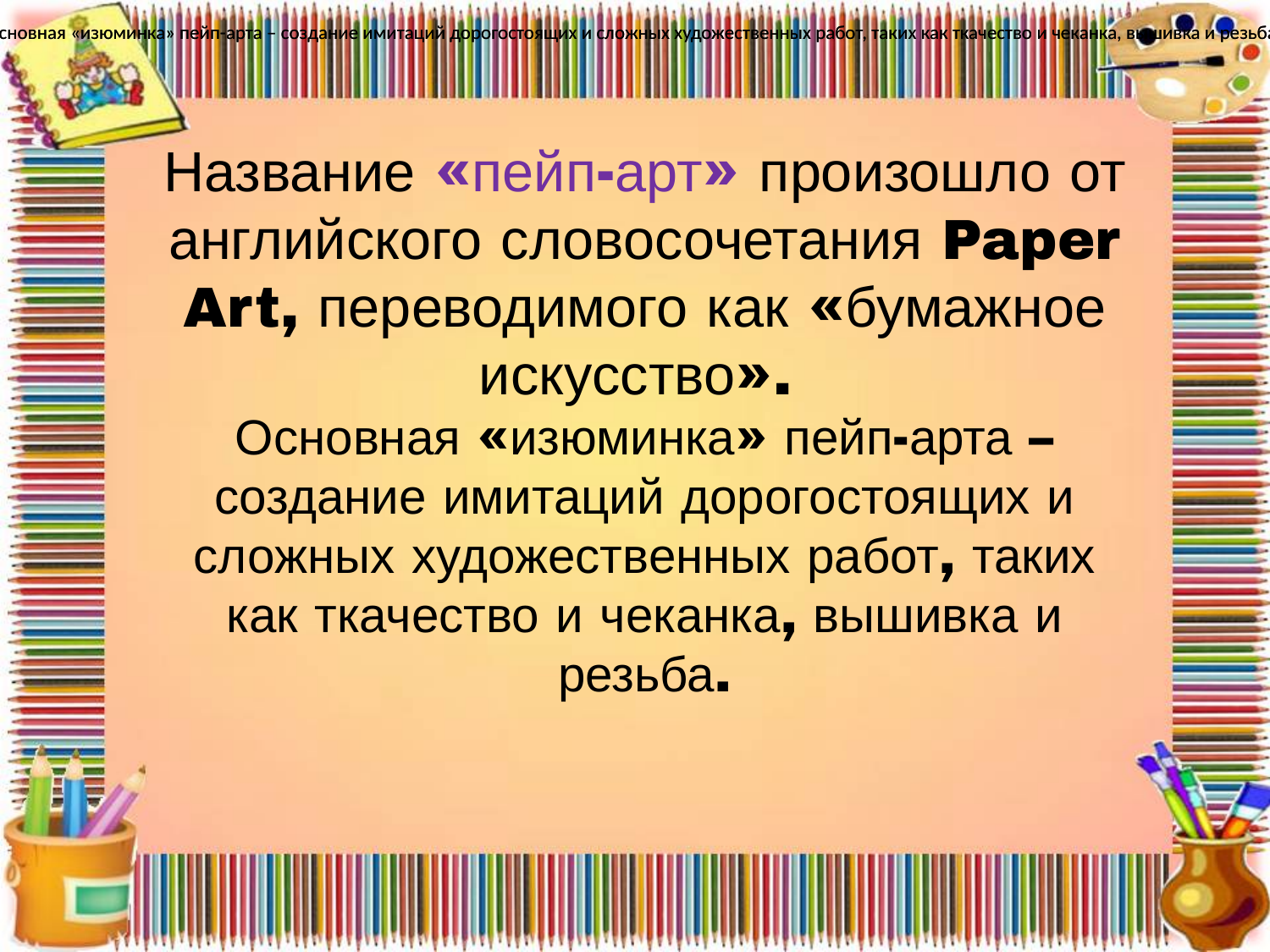

Основная «изюминка» пейп-арта – создание имитаций дорогостоящих и сложных художественных работ, таких как ткачество и чеканка, вышивка и резьба.
Основная «изюминка» пейп-арта – создание имитаций дорогостоящих и сложных художественных работ, таких как ткачество и чеканка, вышивка и резьба.
Название «пейп-арт» произошло от английского словосочетания Paper Art, переводимого как «бумажное искусство».
Основная «изюминка» пейп-арта – создание имитаций дорогостоящих и сложных художественных работ, таких как ткачество и чеканка, вышивка и резьба.